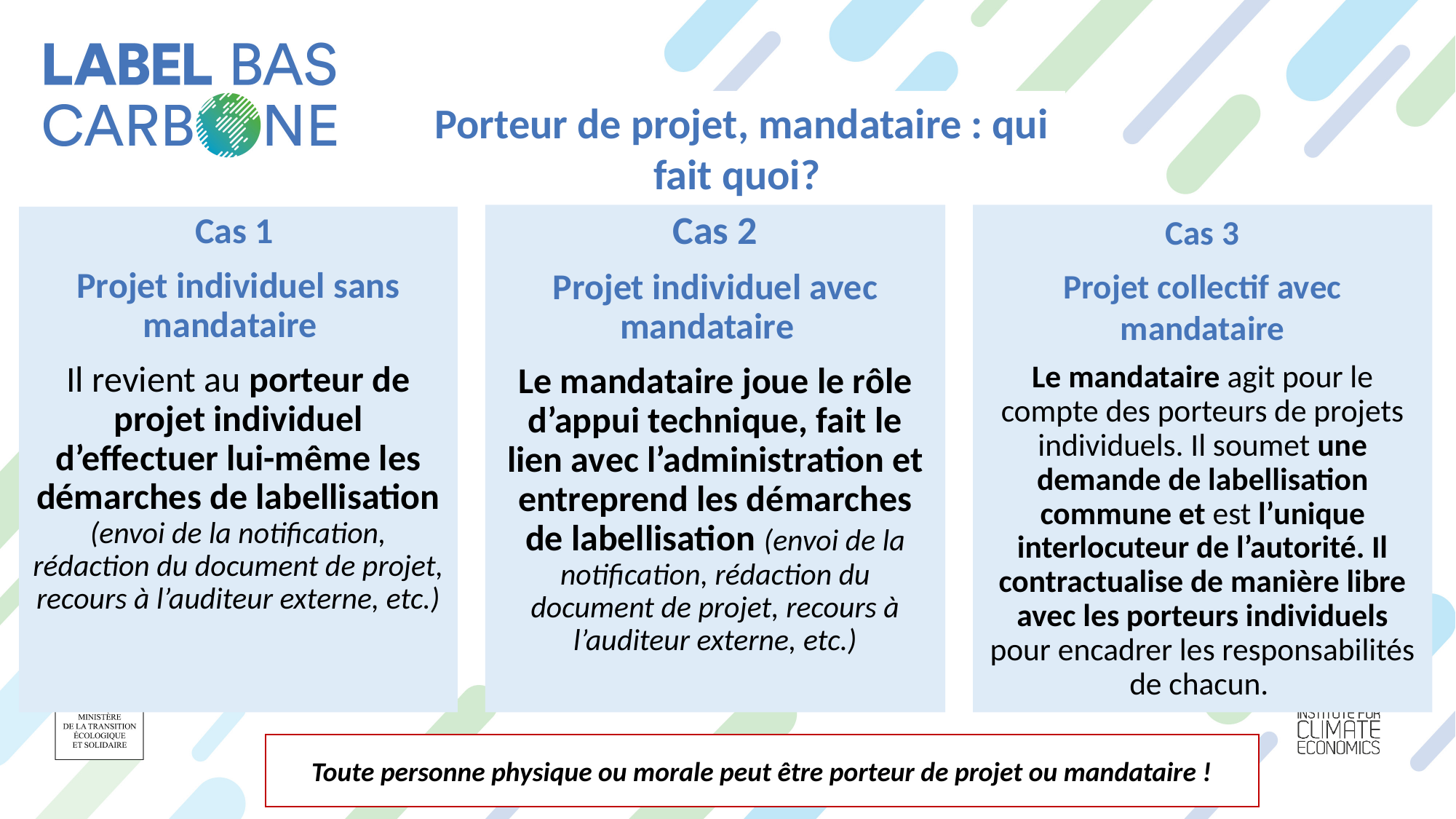

Porteur de projet, mandataire : qui fait quoi?
Cas 2
Projet individuel avec mandataire
Le mandataire joue le rôle d’appui technique, fait le lien avec l’administration et entreprend les démarches de labellisation (envoi de la notification, rédaction du document de projet, recours à l’auditeur externe, etc.)
Cas 3
Projet collectif avec mandataire
Le mandataire agit pour le compte des porteurs de projets individuels. Il soumet une demande de labellisation commune et est l’unique interlocuteur de l’autorité. Il contractualise de manière libre avec les porteurs individuels pour encadrer les responsabilités de chacun.
Cas 1
Projet individuel sans mandataire
Il revient au porteur de projet individuel d’effectuer lui-même les démarches de labellisation (envoi de la notification, rédaction du document de projet, recours à l’auditeur externe, etc.)
Toute personne physique ou morale peut être porteur de projet ou mandataire !